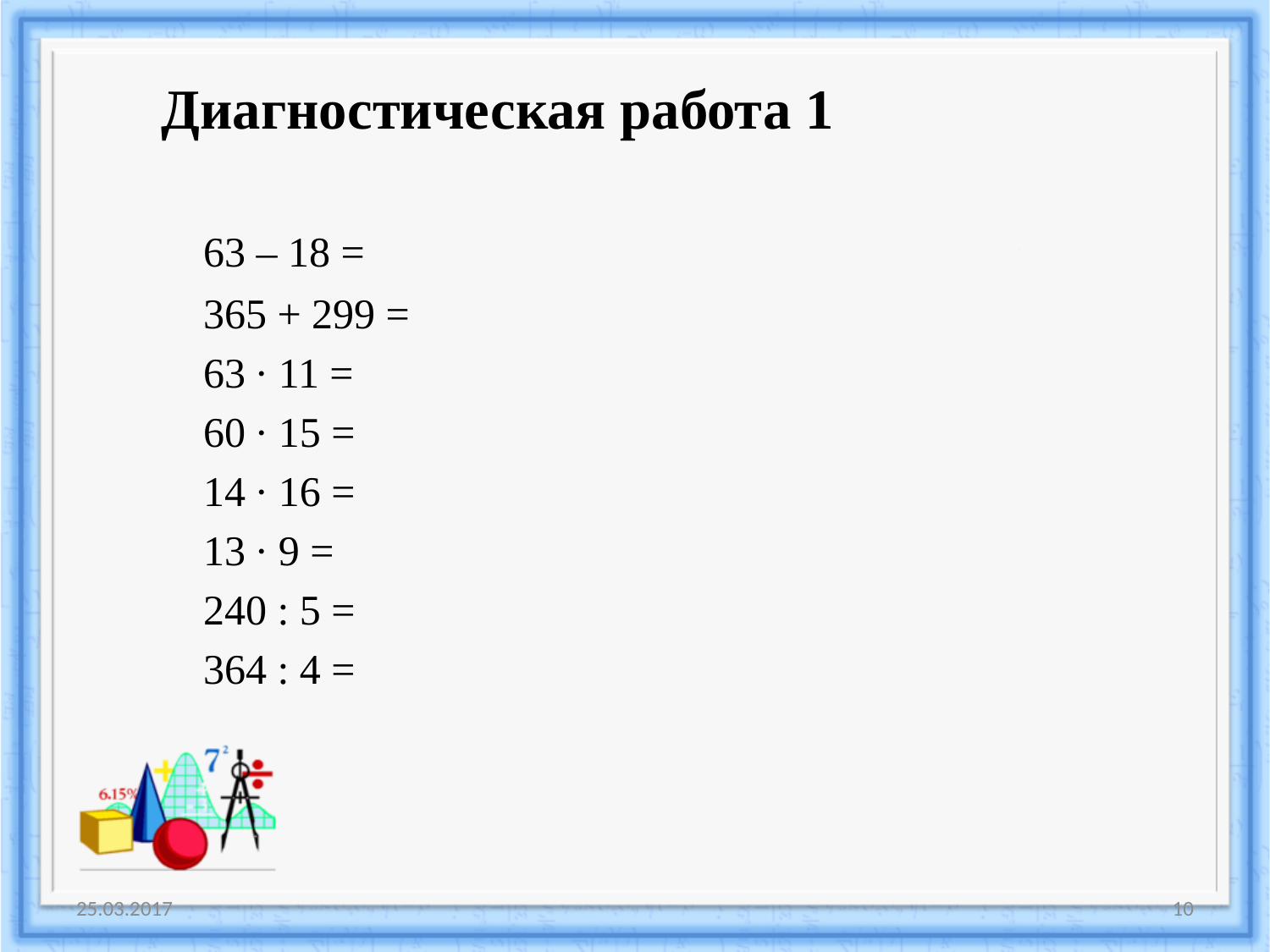

#
      Диагностическая работа 1

	63 – 18 =
      	365 + 299 =
	63 · 11 =
	60 · 15 =
	14 · 16 =
	13 · 9 =
	240 : 5 =
	364 : 4 =

25.03.2017
10